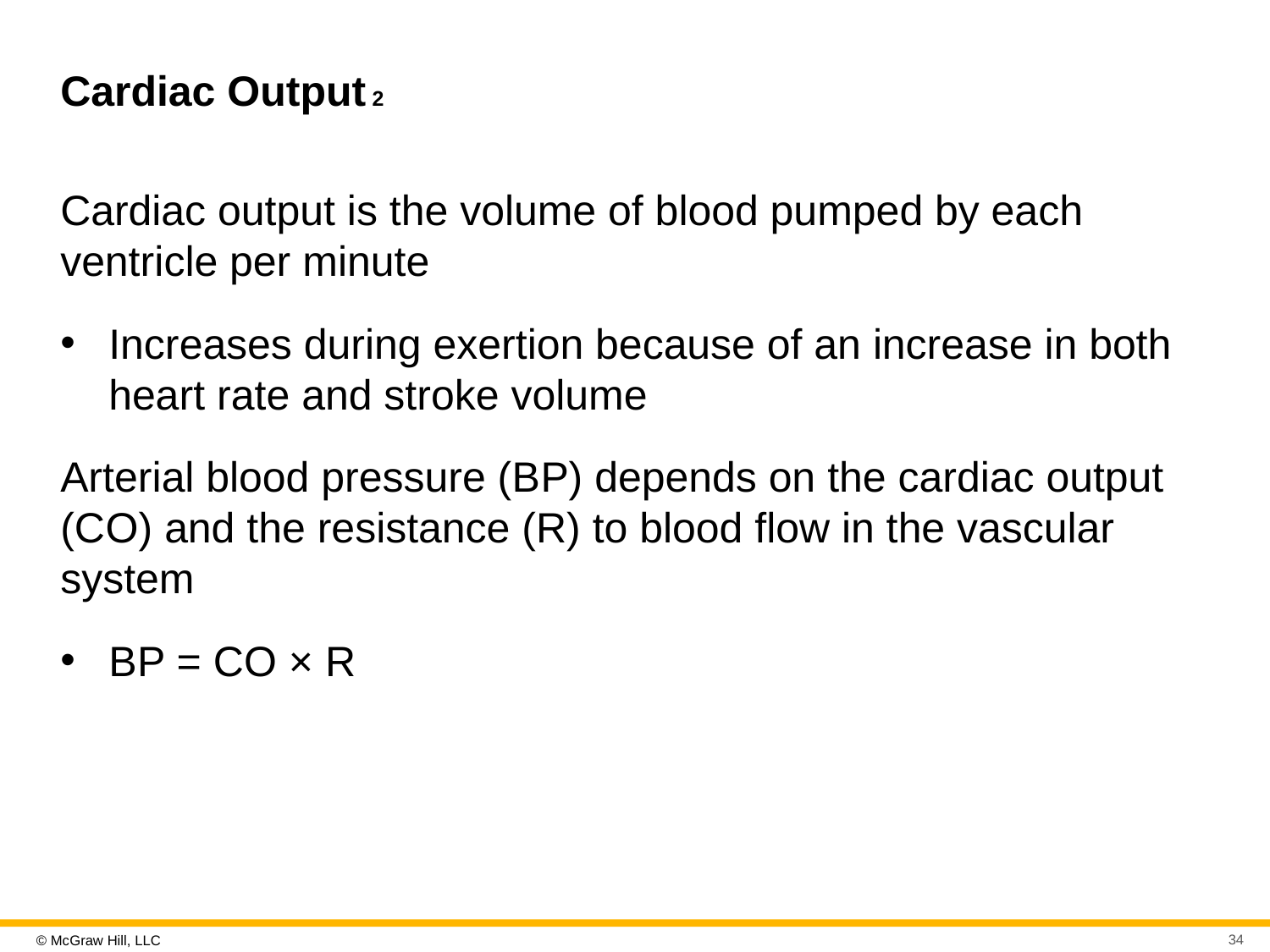

# Cardiac Output 2
Cardiac output is the volume of blood pumped by each ventricle per minute
Increases during exertion because of an increase in both heart rate and stroke volume
Arterial blood pressure (B P) depends on the cardiac output (C O) and the resistance (R) to blood flow in the vascular system
B P = C O × R
34